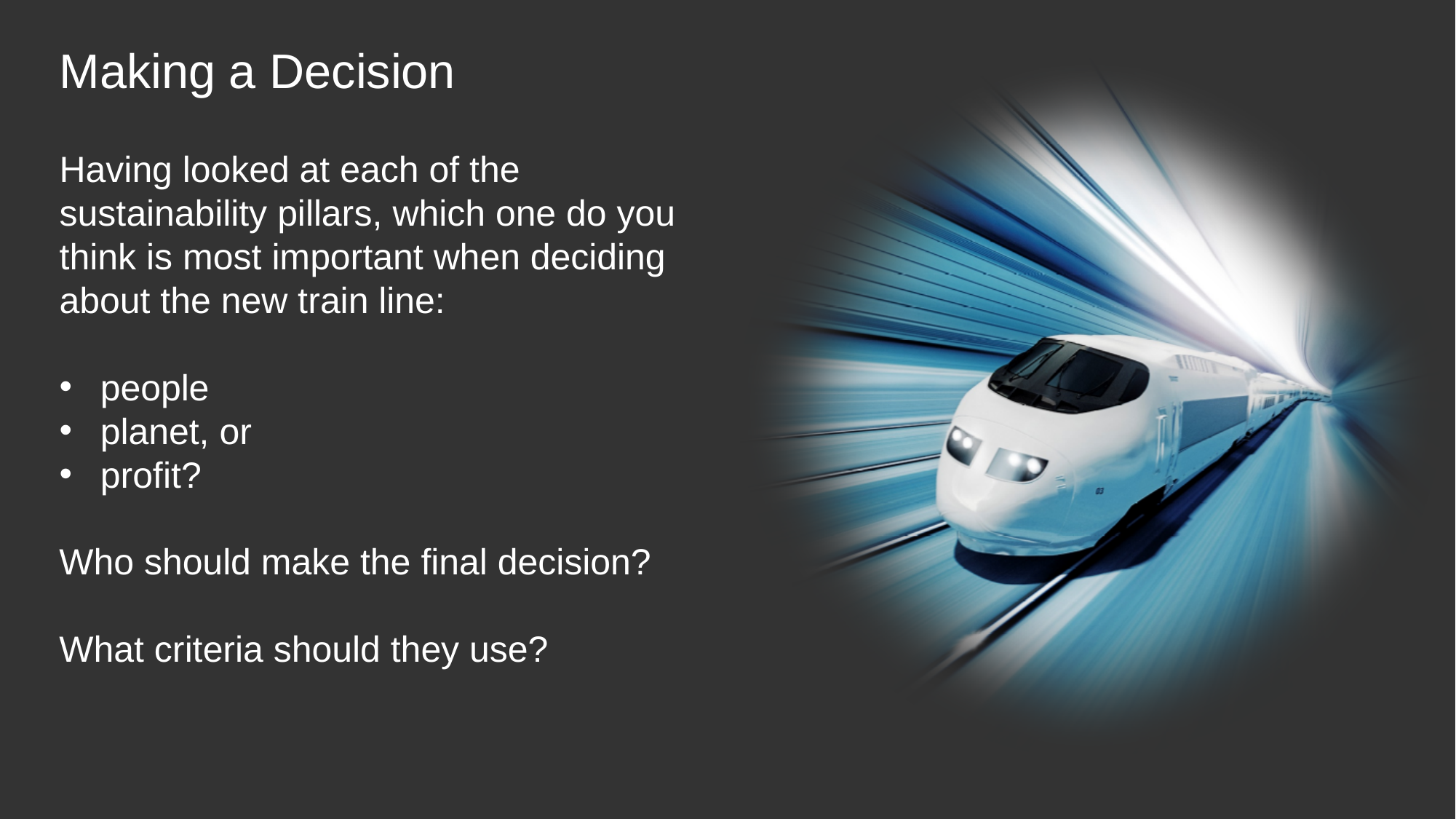

# Making a Decision

Having looked at each of the sustainability pillars, which one do you think is most important when deciding about the new train line:
people
planet, or
profit?
Who should make the final decision?

What criteria should they use?